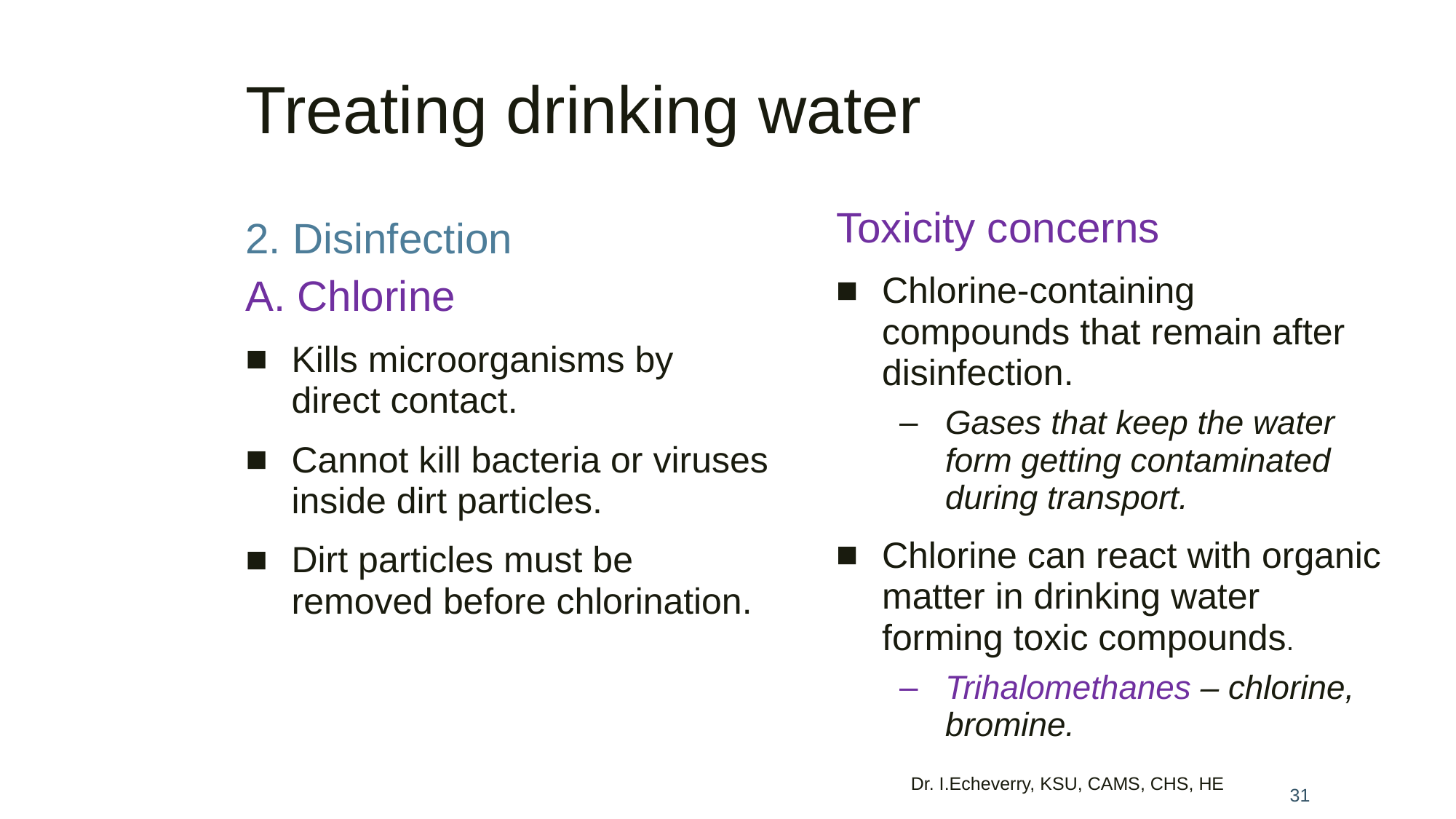

# Treating drinking water
2. Disinfection
Toxicity concerns
Chlorine-containing compounds that remain after disinfection.
Gases that keep the water form getting contaminated during transport.
Chlorine can react with organic matter in drinking water forming toxic compounds.
Trihalomethanes – chlorine, bromine.

A. Chlorine
Kills microorganisms by direct contact.
Cannot kill bacteria or viruses inside dirt particles.
Dirt particles must be removed before chlorination.
Dr. I.Echeverry, KSU, CAMS, CHS, HE
31